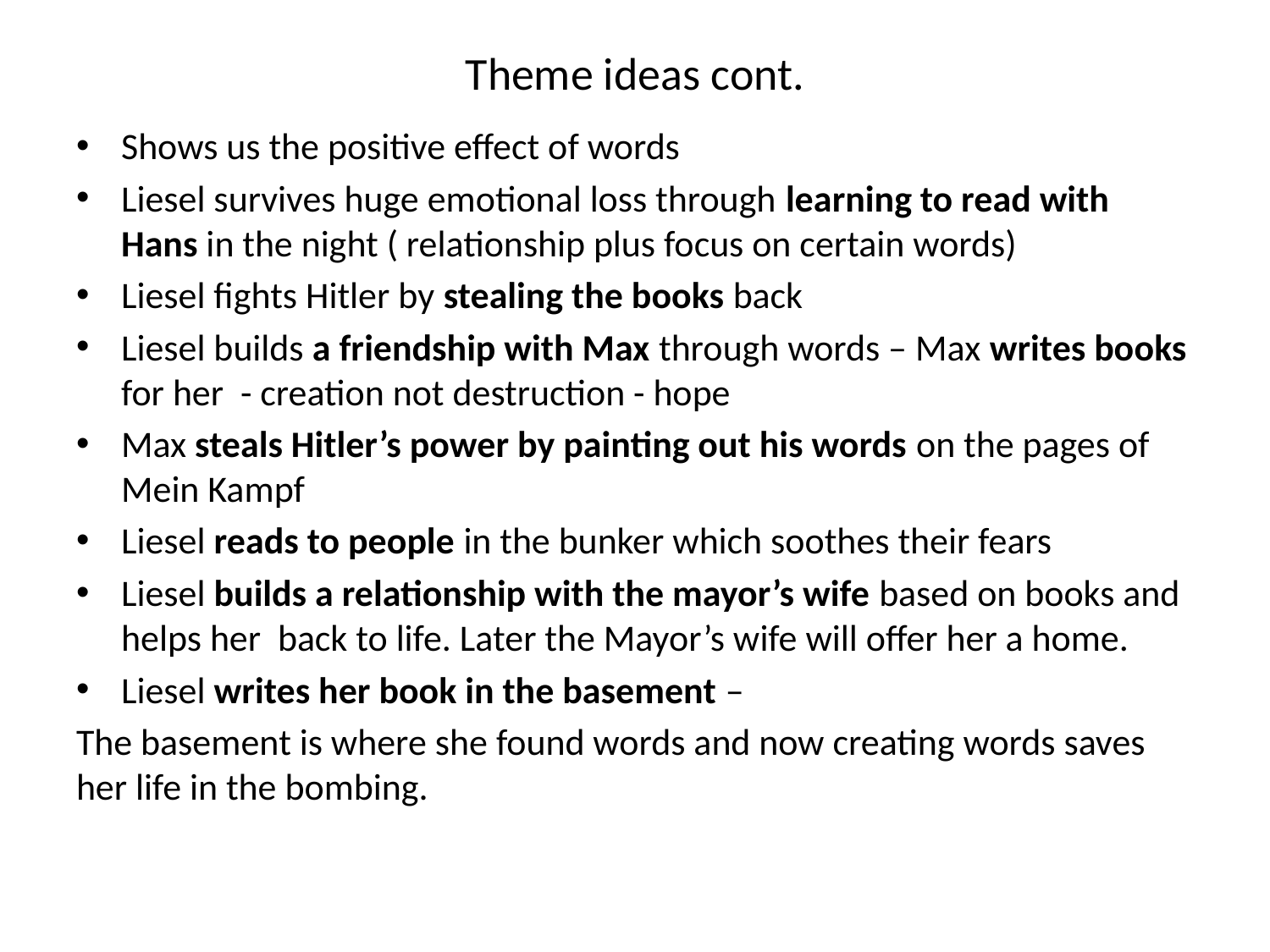

# Theme ideas cont.
Shows us the positive effect of words
Liesel survives huge emotional loss through learning to read with Hans in the night ( relationship plus focus on certain words)
Liesel fights Hitler by stealing the books back
Liesel builds a friendship with Max through words – Max writes books for her  - creation not destruction - hope
Max steals Hitler’s power by painting out his words on the pages of Mein Kampf
Liesel reads to people in the bunker which soothes their fears
Liesel builds a relationship with the mayor’s wife based on books and helps her  back to life. Later the Mayor’s wife will offer her a home.
Liesel writes her book in the basement –
The basement is where she found words and now creating words saves her life in the bombing.